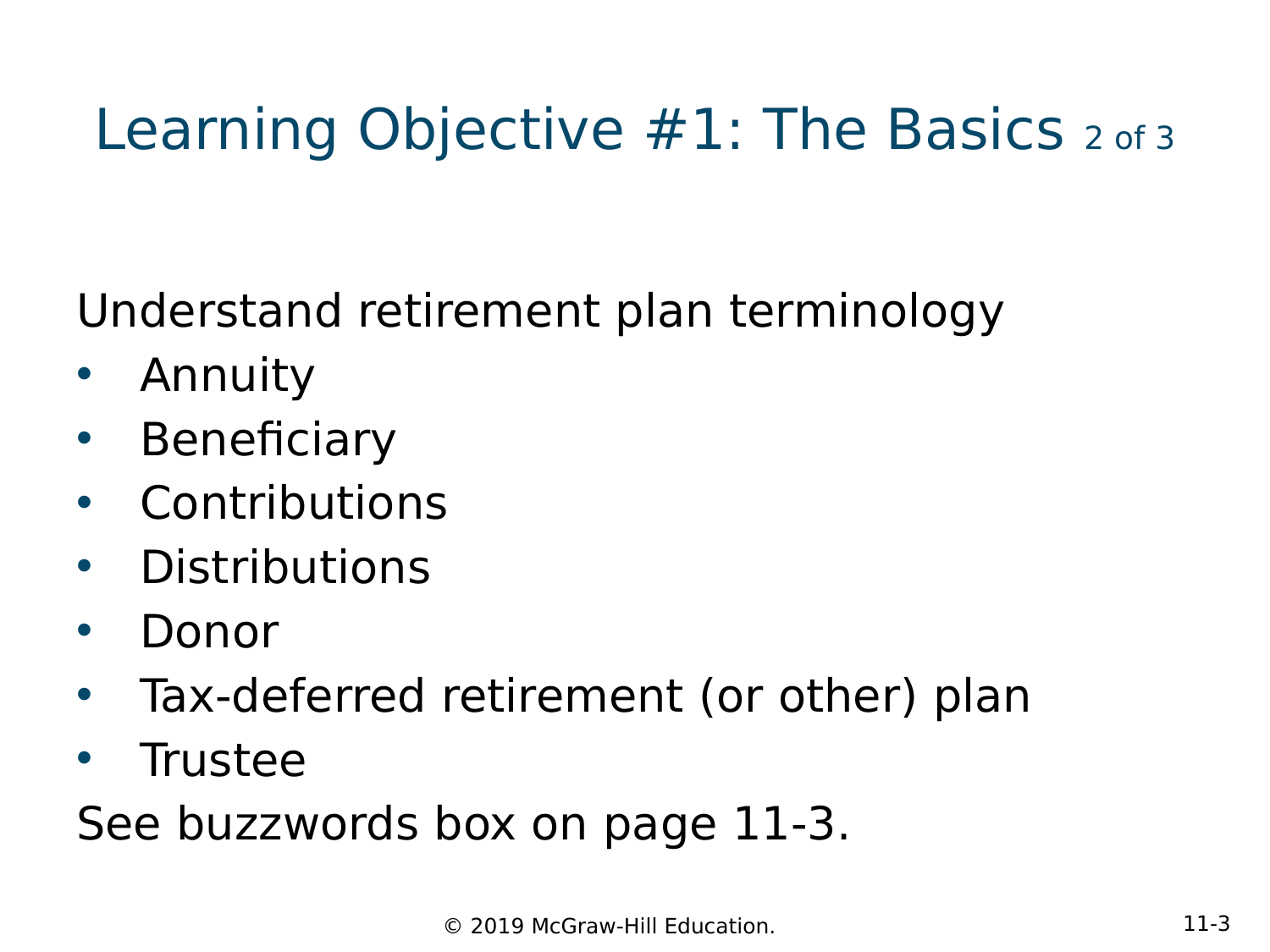

# Learning Objective #1: The Basics 2 of 3
Understand retirement plan terminology
Annuity
Beneficiary
Contributions
Distributions
Donor
Tax-deferred retirement (or other) plan
Trustee
See buzzwords box on page 11-3.